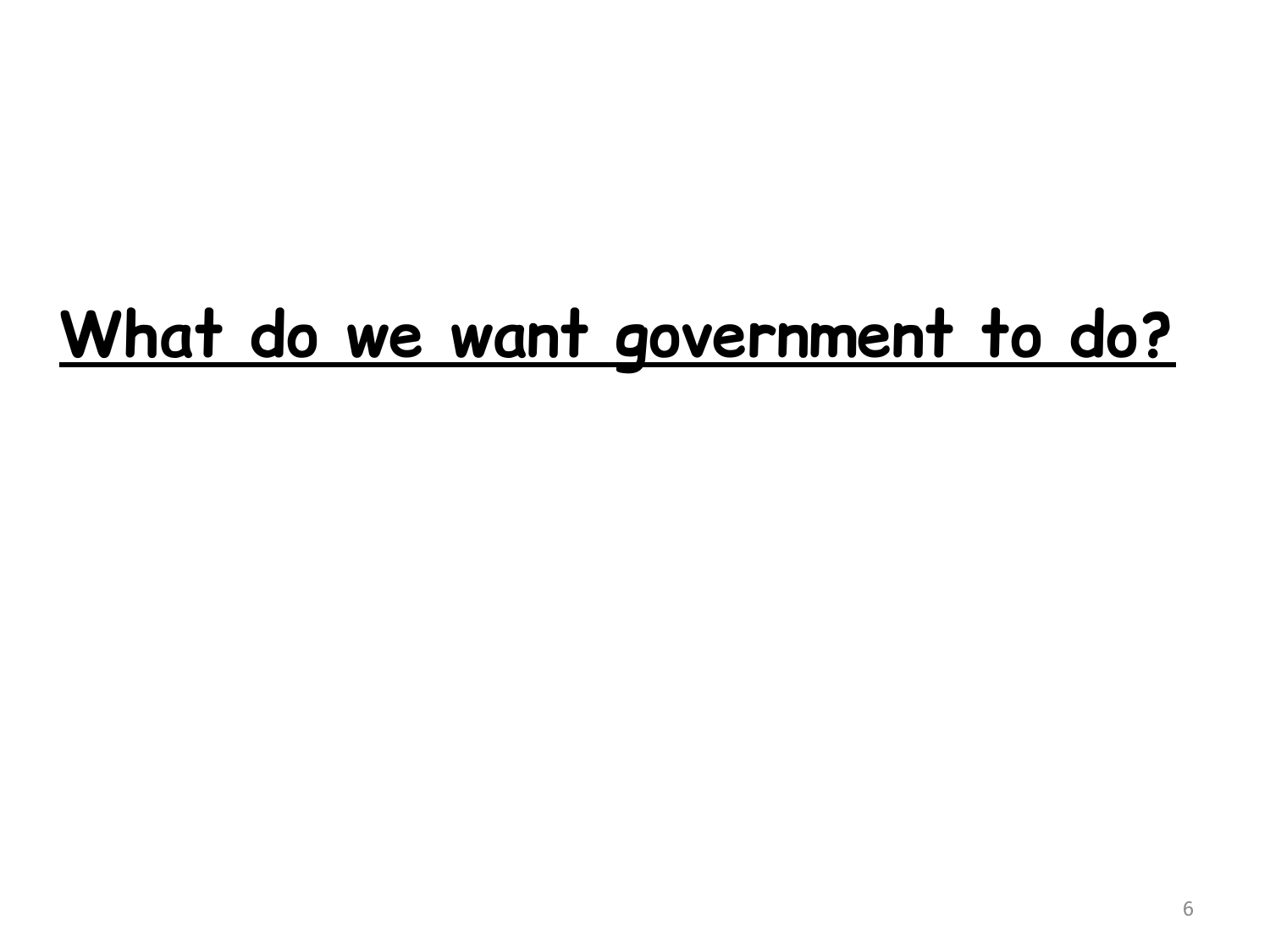

# What do we want government to do?
6